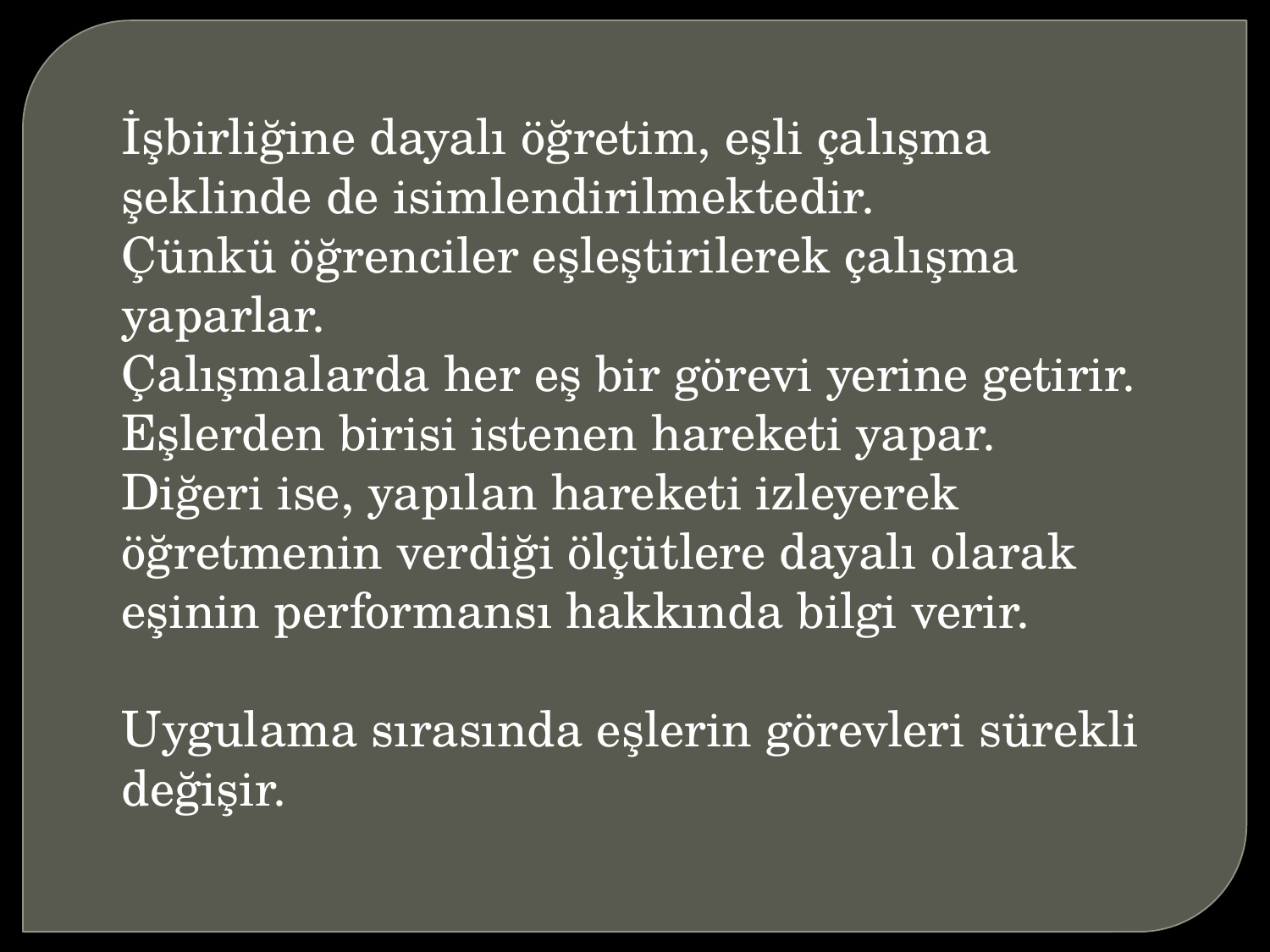

İşbirliğine dayalı öğretim, eşli çalışma şeklinde de isimlendirilmektedir.
Çünkü öğrenciler eşleştirilerek çalışma yaparlar.
Çalışmalarda her eş bir görevi yerine getirir. Eşlerden birisi istenen hareketi yapar. Diğeri ise, yapılan hareketi izleyerek öğretmenin verdiği ölçütlere dayalı olarak eşinin performansı hakkında bilgi verir.

Uygulama sırasında eşlerin görevleri sürekli değişir.